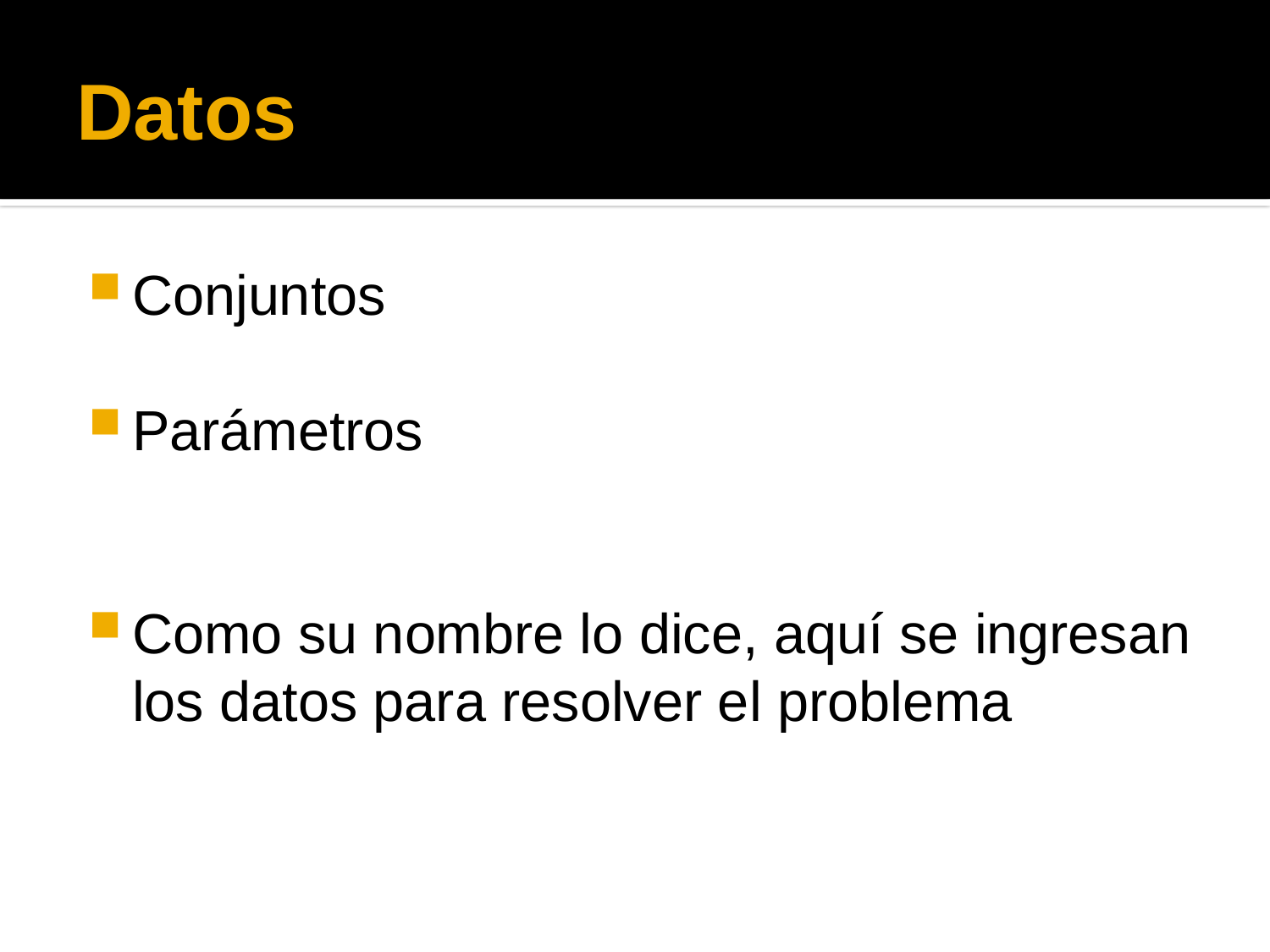

# Datos
Conjuntos

Parámetros

Como su nombre lo dice, aquí se ingresan los datos para resolver el problema